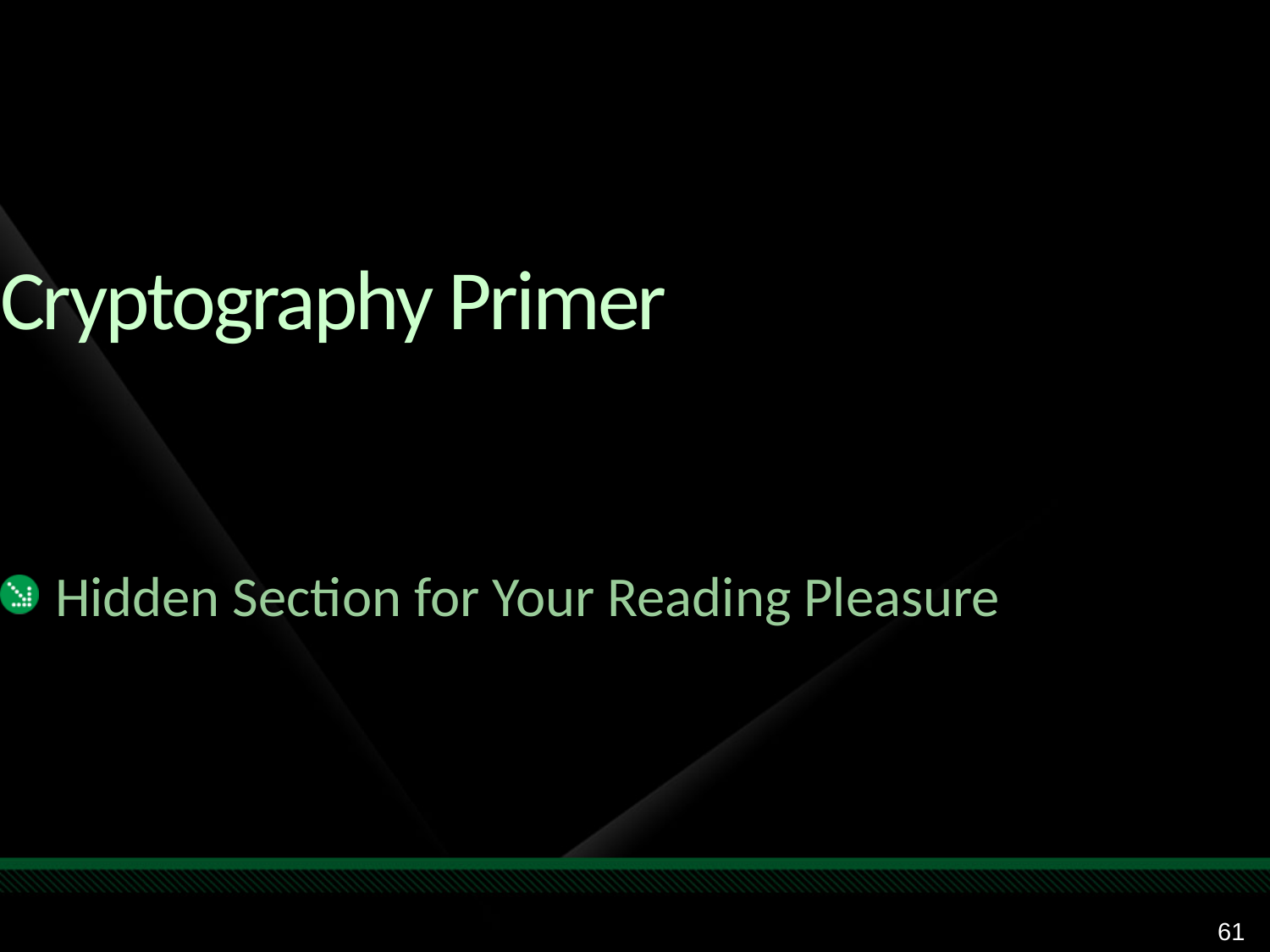

Cryptography Primer

Hidden Section for Your Reading Pleasure